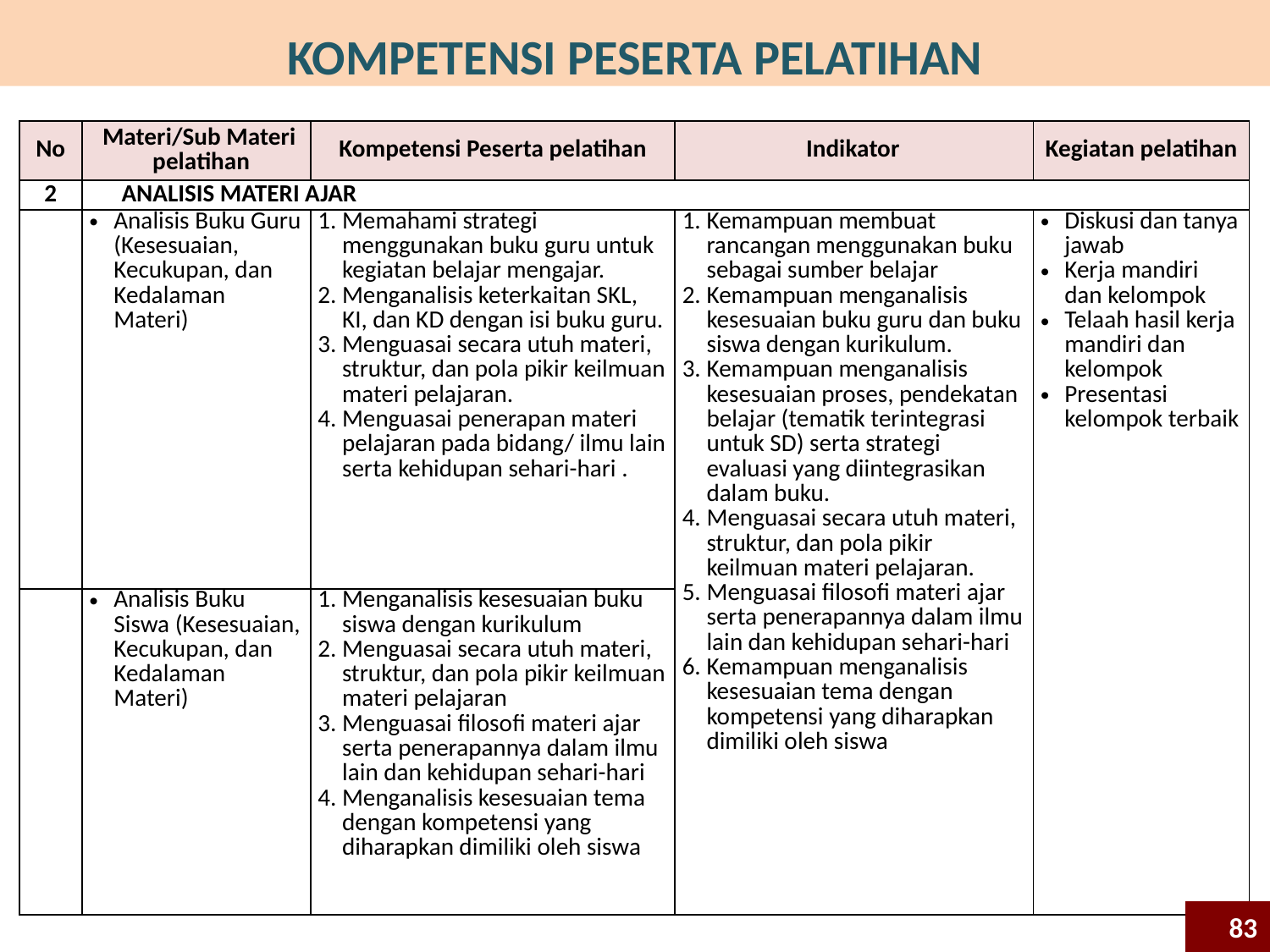

# KOMPETENSI PESERTA PELATIHAN
| No | Materi/Sub Materi pelatihan | Kompetensi Peserta pelatihan | Indikator | Kegiatan pelatihan |
| --- | --- | --- | --- | --- |
| 2 | ANALISIS MATERI AJAR |  |  |  |
|  | Analisis Buku Guru (Kesesuaian, Kecukupan, dan Kedalaman Materi) | Memahami strategi menggunakan buku guru untuk kegiatan belajar mengajar. Menganalisis keterkaitan SKL, KI, dan KD dengan isi buku guru. Menguasai secara utuh materi, struktur, dan pola pikir keilmuan materi pelajaran. Menguasai penerapan materi pelajaran pada bidang/ ilmu lain serta kehidupan sehari-hari . | Kemampuan membuat rancangan menggunakan buku sebagai sumber belajar Kemampuan menganalisis kesesuaian buku guru dan buku siswa dengan kurikulum. Kemampuan menganalisis kesesuaian proses, pendekatan belajar (tematik terintegrasi untuk SD) serta strategi evaluasi yang diintegrasikan dalam buku. Menguasai secara utuh materi, struktur, dan pola pikir keilmuan materi pelajaran. Menguasai filosofi materi ajar serta penerapannya dalam ilmu lain dan kehidupan sehari-hari Kemampuan menganalisis kesesuaian tema dengan kompetensi yang diharapkan dimiliki oleh siswa | Diskusi dan tanya jawab Kerja mandiri dan kelompok Telaah hasil kerja mandiri dan kelompok Presentasi kelompok terbaik |
|  | Analisis Buku Siswa (Kesesuaian, Kecukupan, dan Kedalaman Materi) | Menganalisis kesesuaian buku siswa dengan kurikulum Menguasai secara utuh materi, struktur, dan pola pikir keilmuan materi pelajaran Menguasai filosofi materi ajar serta penerapannya dalam ilmu lain dan kehidupan sehari-hari Menganalisis kesesuaian tema dengan kompetensi yang diharapkan dimiliki oleh siswa |  |  |
83